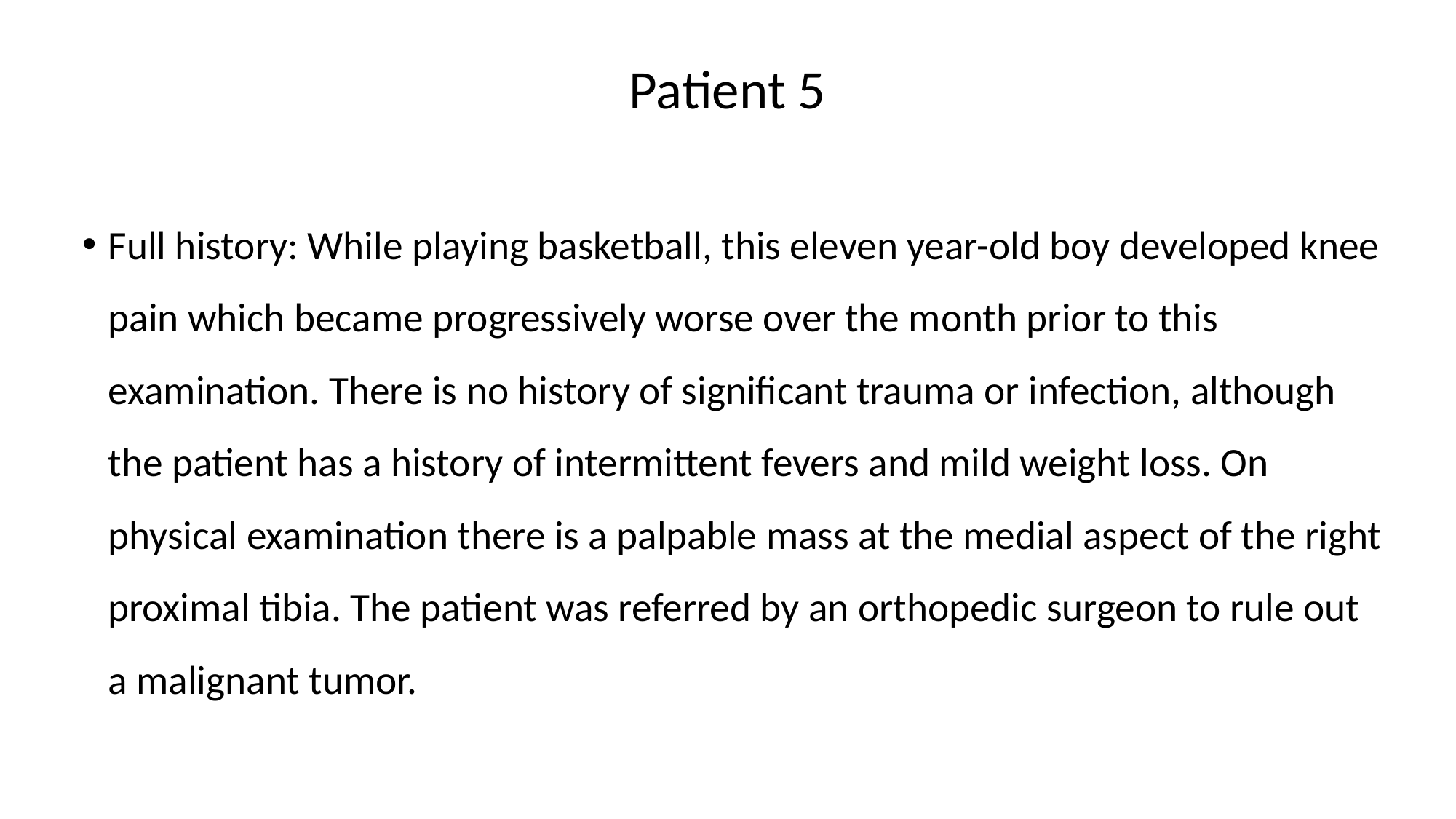

# Patient 5
Full history: While playing basketball, this eleven year-old boy developed knee pain which became progressively worse over the month prior to this examination. There is no history of significant trauma or infection, although the patient has a history of intermittent fevers and mild weight loss. On physical examination there is a palpable mass at the medial aspect of the right proximal tibia. The patient was referred by an orthopedic surgeon to rule out a malignant tumor.